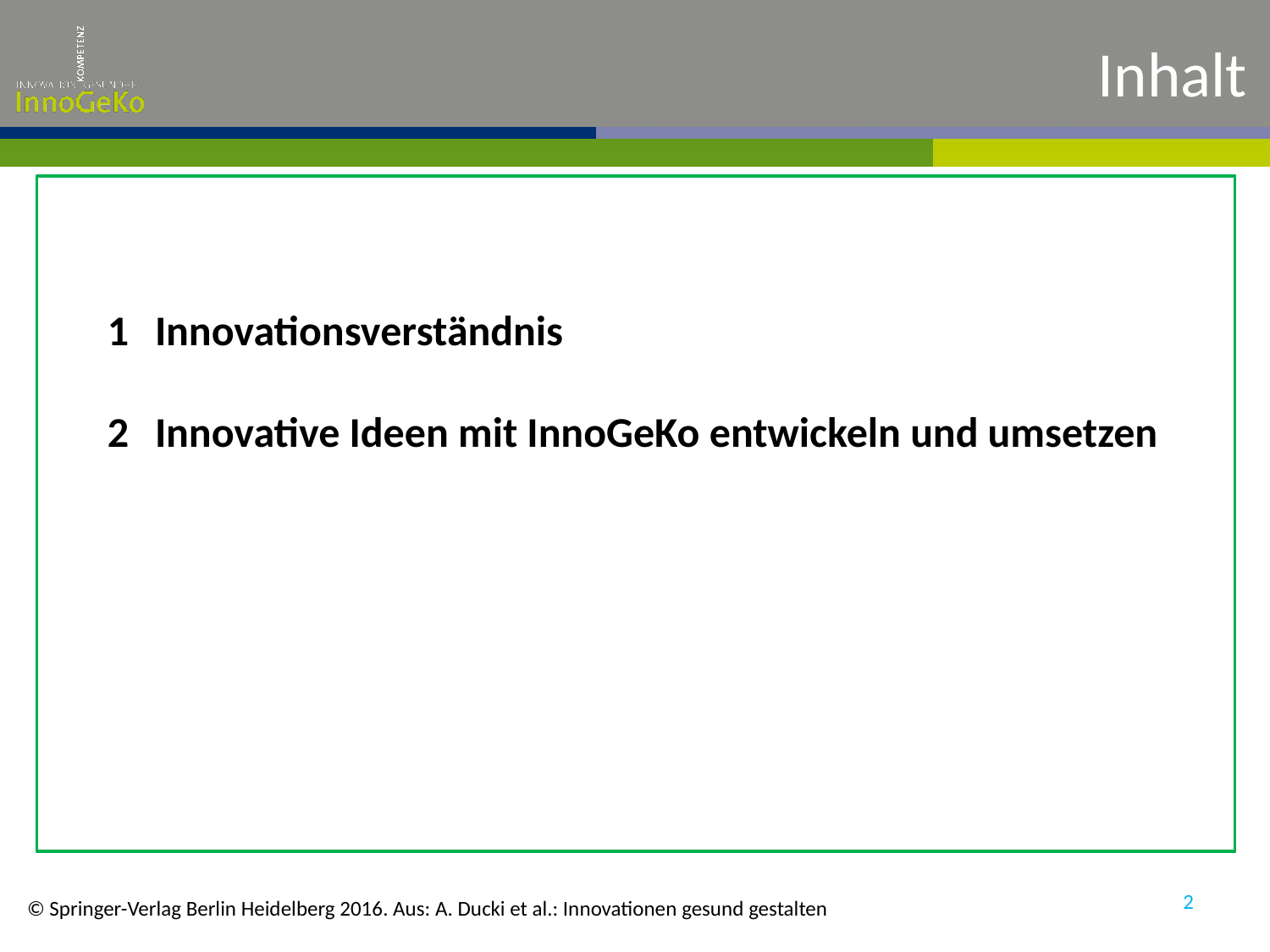

# Inhalt
Innovationsverständnis
Innovative Ideen mit InnoGeKo entwickeln und umsetzen

2